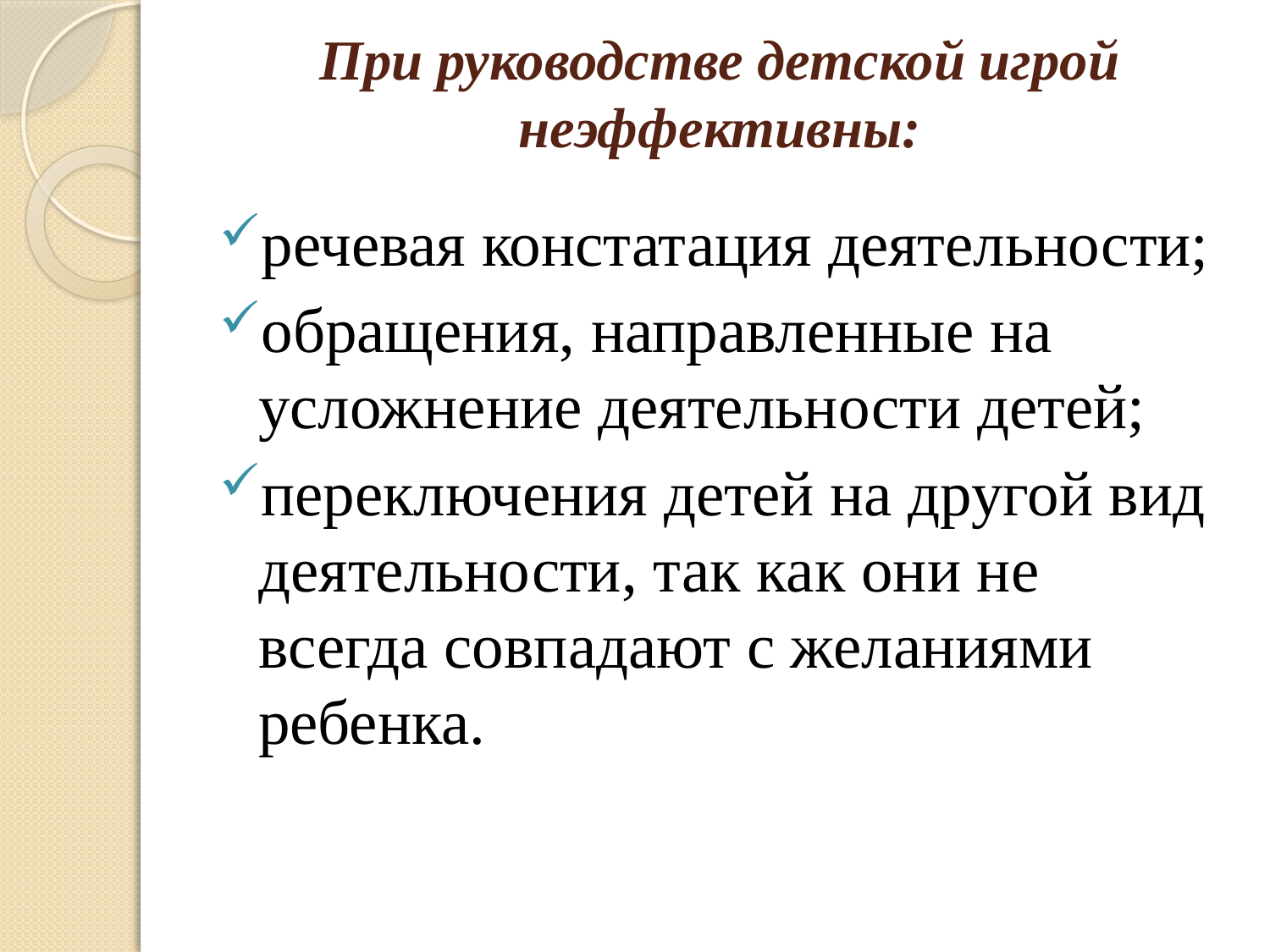

# При руководстве детской игрой неэффективны:
речевая констатация деятельности;
обращения, направленные на усложнение деятельности детей;
переключения детей на другой вид деятельности, так как они не всегда совпадают с желаниями ребенка.